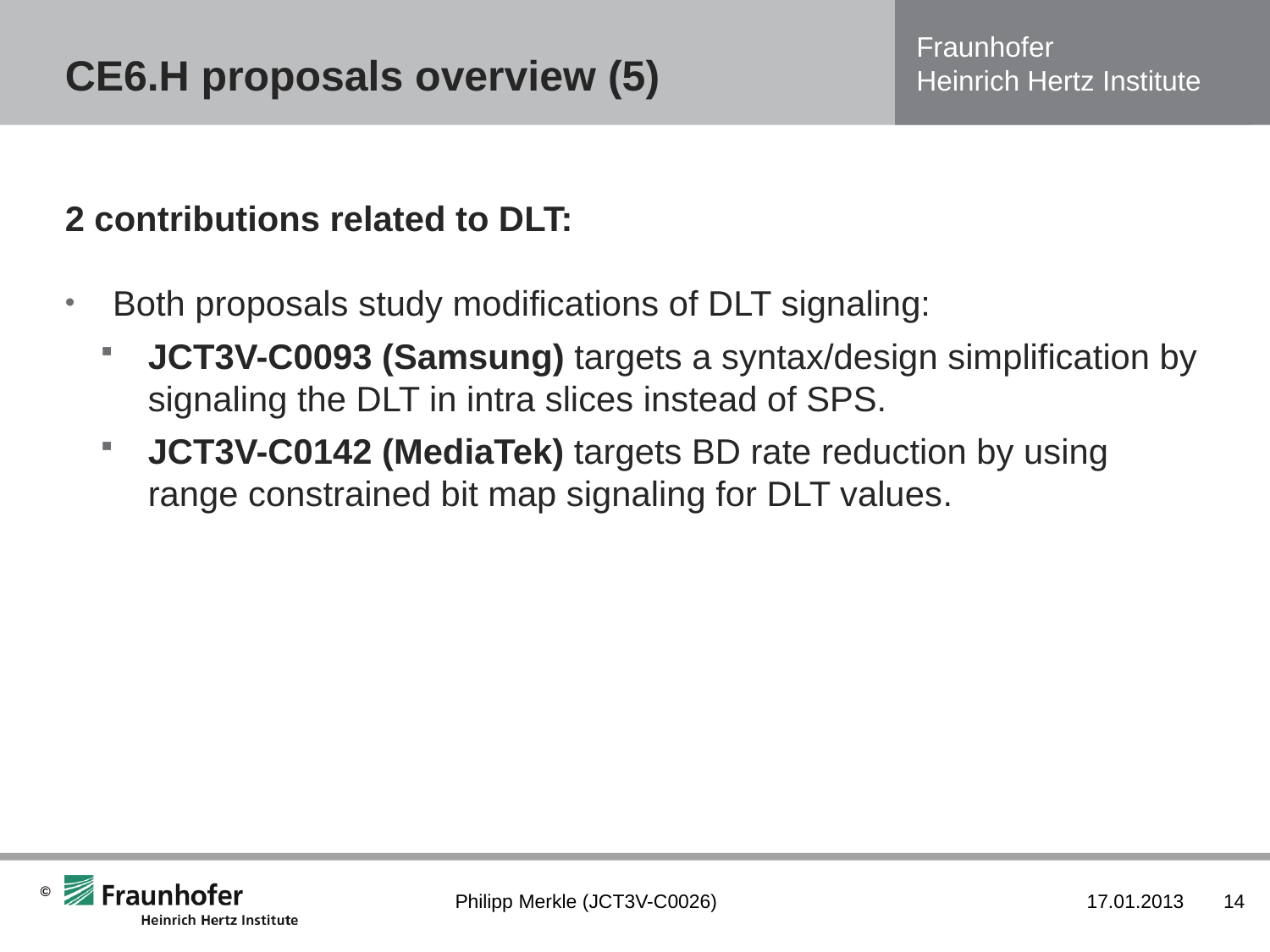

# CE6.H proposals overview (5)
2 contributions related to DLT:

Both proposals study modifications of DLT signaling:
JCT3V-C0093 (Samsung) targets a syntax/design simplification by signaling the DLT in intra slices instead of SPS.
JCT3V-C0142 (MediaTek) targets BD rate reduction by using range constrained bit map signaling for DLT values.

Philipp Merkle (JCT3V-C0026)
17.01.2013
14